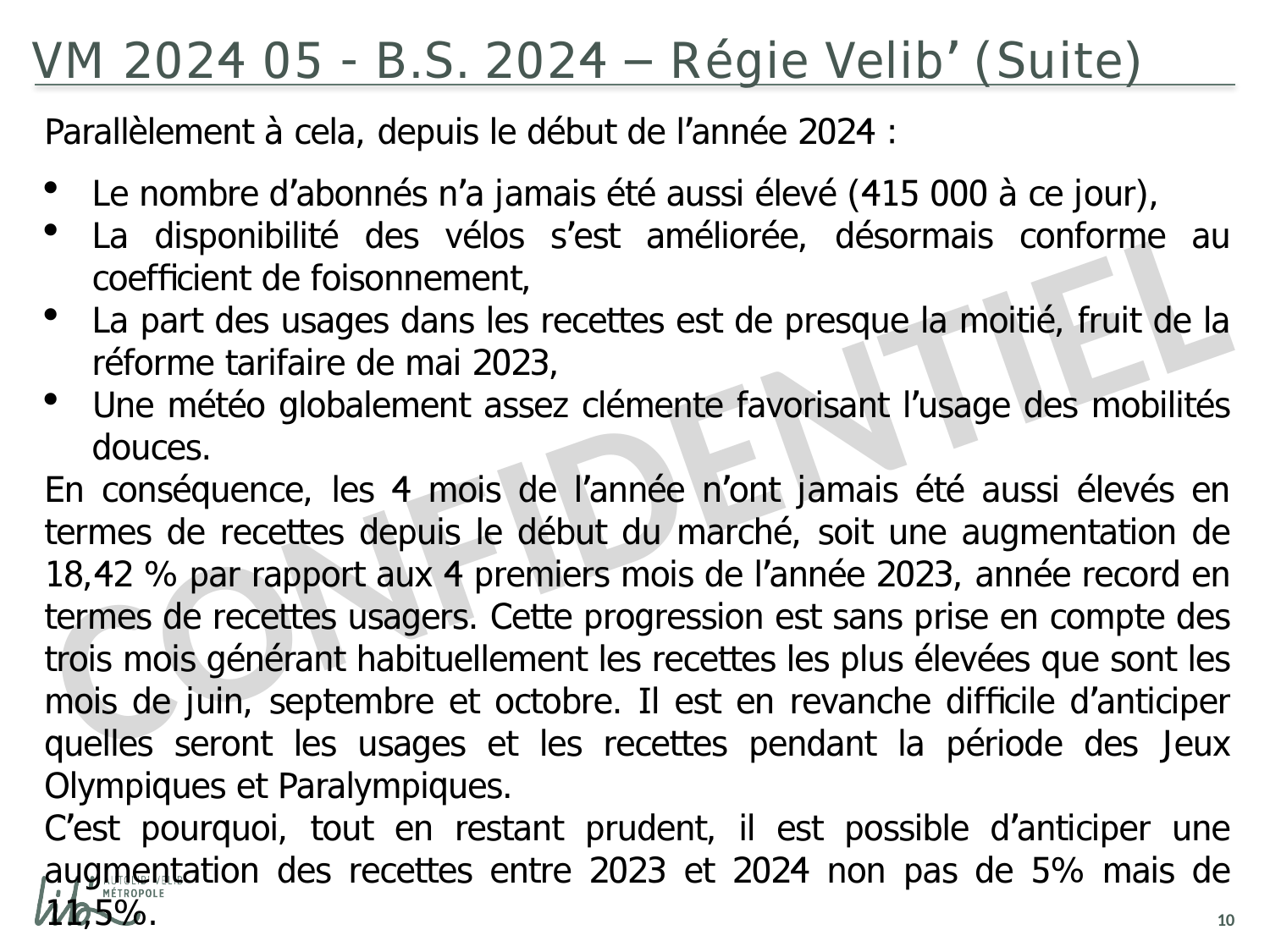

# VM 2024 05 - B.S. 2024 – Régie Velib’ (Suite)
Parallèlement à cela, depuis le début de l’année 2024 :

Le nombre d’abonnés n’a jamais été aussi élevé (415 000 à ce jour),
La disponibilité des vélos s’est améliorée, désormais conforme au coefficient de foisonnement,
La part des usages dans les recettes est de presque la moitié, fruit de la réforme tarifaire de mai 2023,
Une météo globalement assez clémente favorisant l’usage des mobilités douces.
En conséquence, les 4 mois de l’année n’ont jamais été aussi élevés en termes de recettes depuis le début du marché, soit une augmentation de 18,42 % par rapport aux 4 premiers mois de l’année 2023, année record en termes de recettes usagers. Cette progression est sans prise en compte des trois mois générant habituellement les recettes les plus élevées que sont les mois de juin, septembre et octobre. Il est en revanche difficile d’anticiper quelles seront les usages et les recettes pendant la période des Jeux Olympiques et Paralympiques.
C’est pourquoi, tout en restant prudent, il est possible d’anticiper une augmentation des recettes entre 2023 et 2024 non pas de 5% mais de 11,5%.